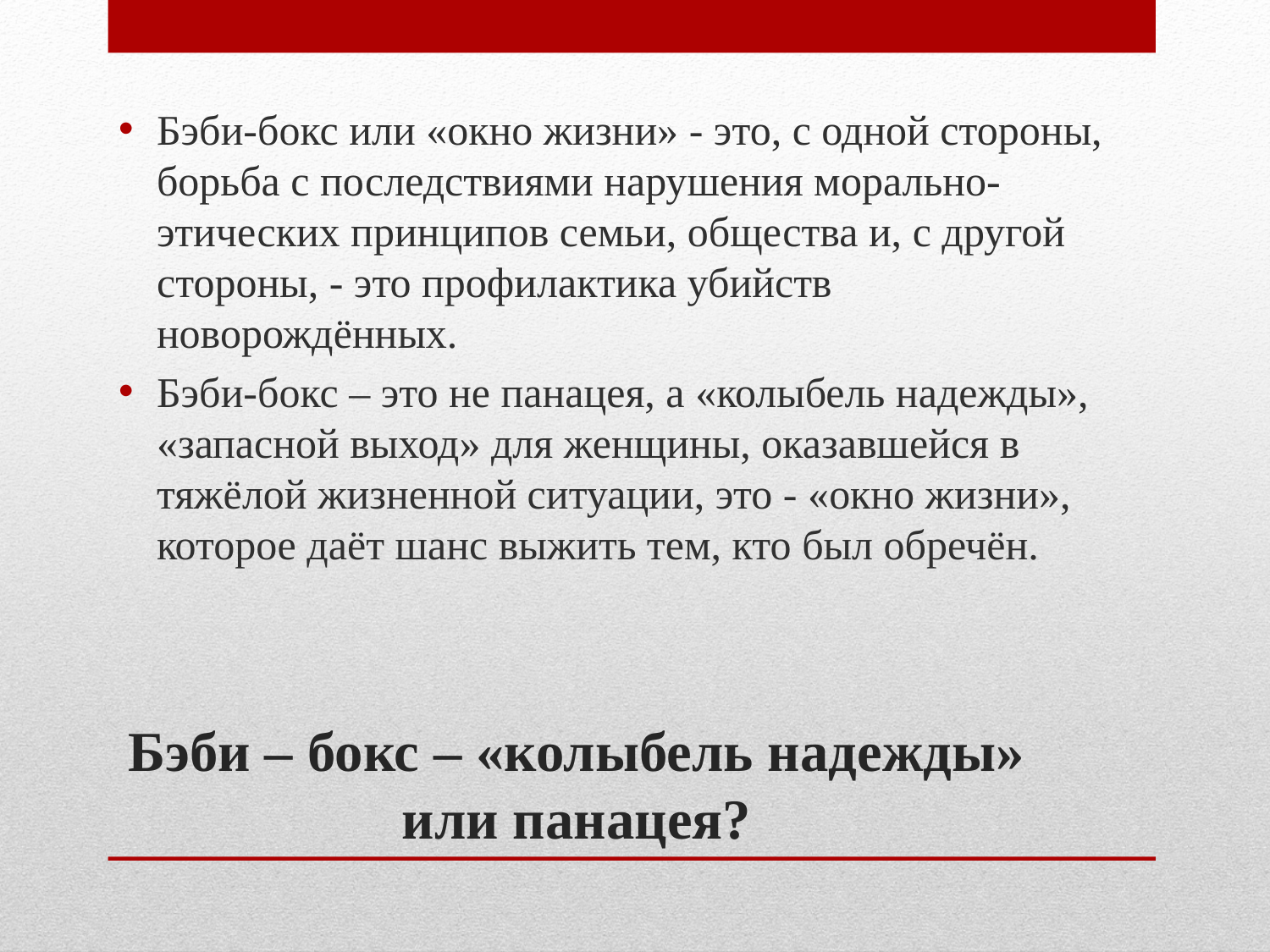

Бэби-бокс или «окно жизни» - это, с одной стороны, борьба с последствиями нарушения морально-этических принципов семьи, общества и, с другой стороны, - это профилактика убийств новорождённых.
Бэби-бокс – это не панацея, а «колыбель надежды», «запасной выход» для женщины, оказавшейся в тяжёлой жизненной ситуации, это - «окно жизни», которое даёт шанс выжить тем, кто был обречён.

# Бэби – бокс – «колыбель надежды» или панацея?